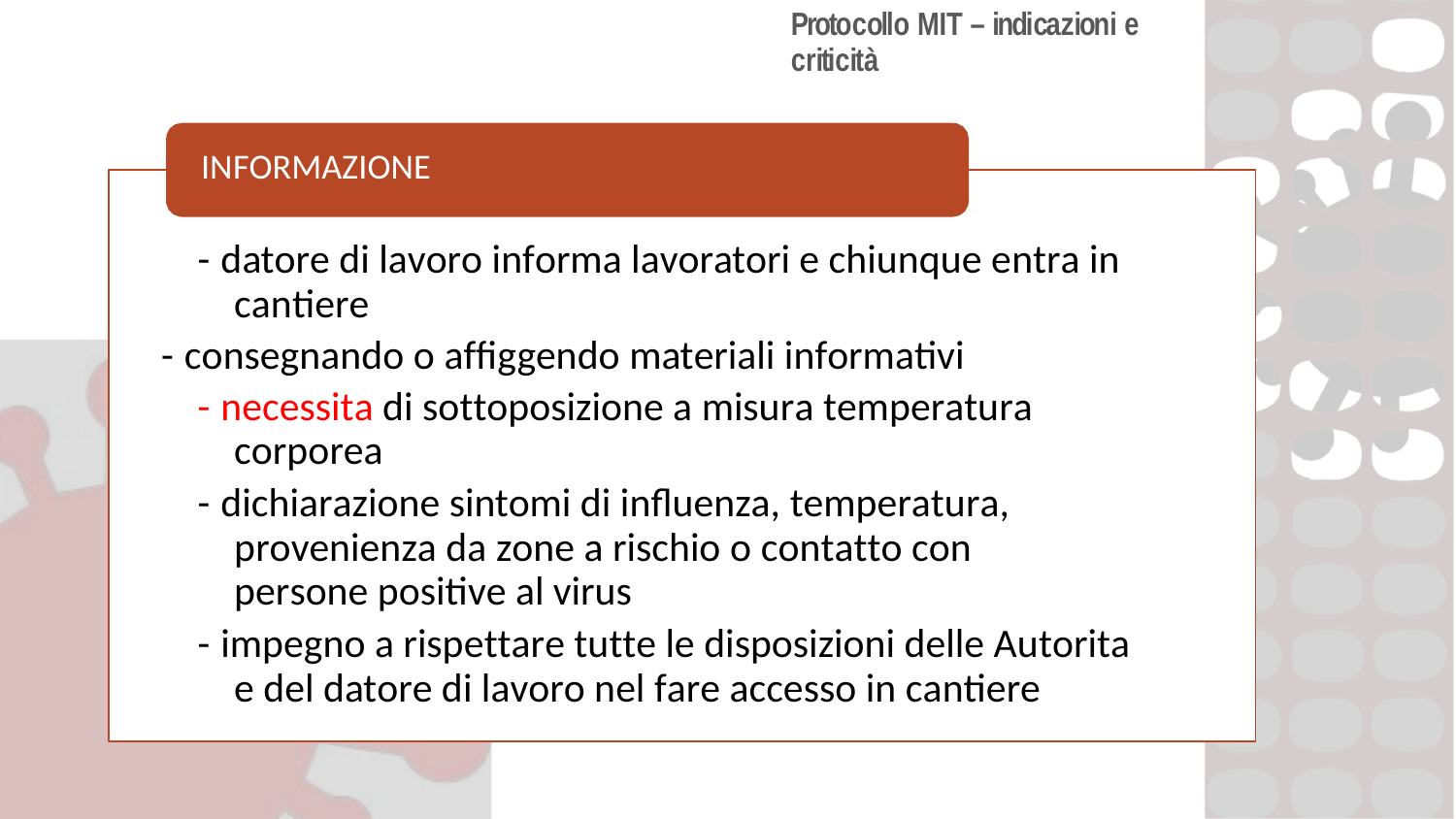

Protocollo MIT – indicazioni e criticità

INFORMAZIONE

- datore di lavoro informa lavoratori e chiunque entra in cantiere
- consegnando o affiggendo materiali informativi
- necessita di sottoposizione a misura temperatura corporea
- dichiarazione sintomi di influenza, temperatura, provenienza da zone a rischio o contatto con persone positive al virus
- impegno a rispettare tutte le disposizioni delle Autorita e del datore di lavoro nel fare accesso in cantiere